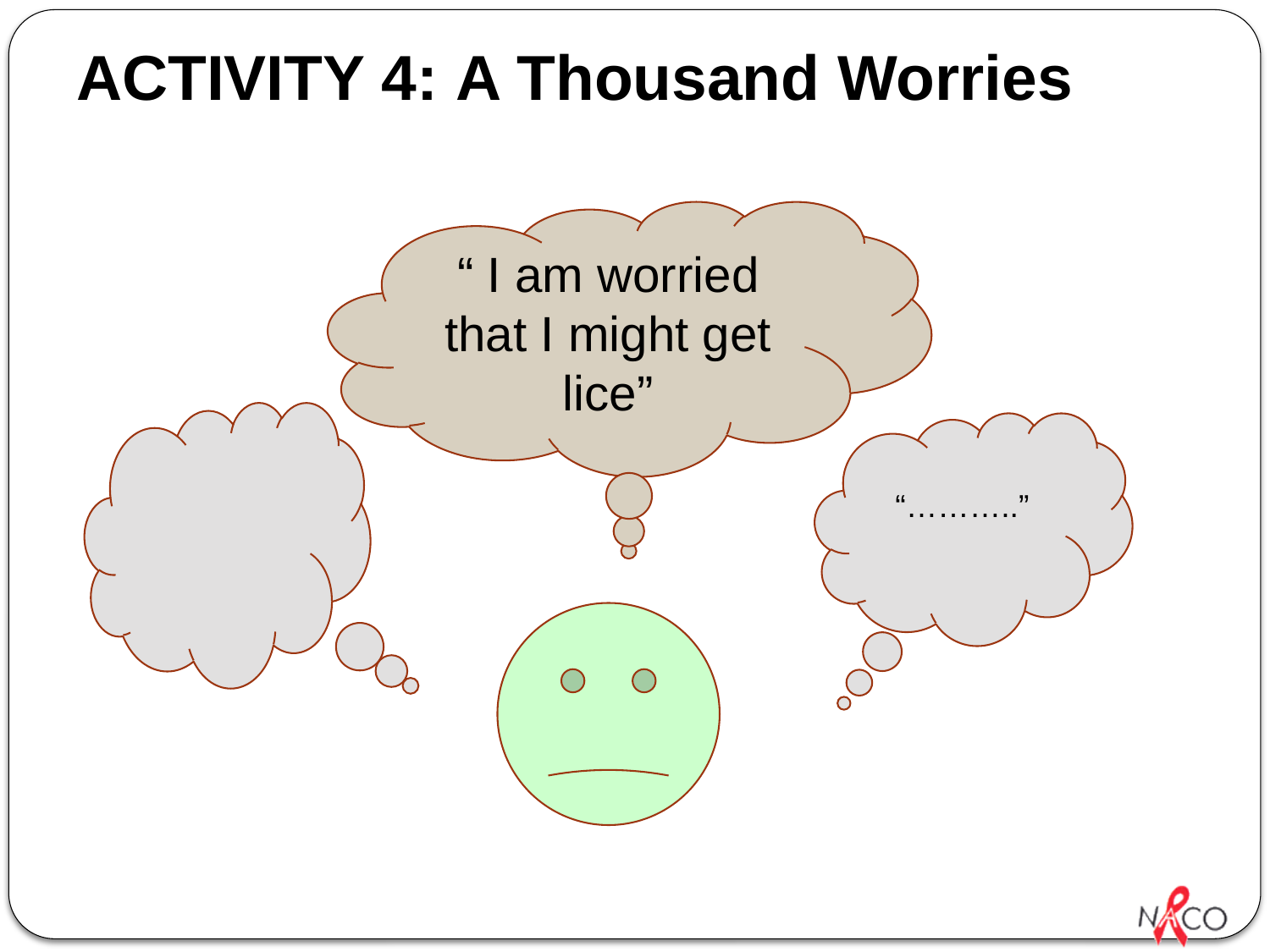

ACTIVITY 4: A Thousand Worries
“ I am worried that I might get lice”

“………..”